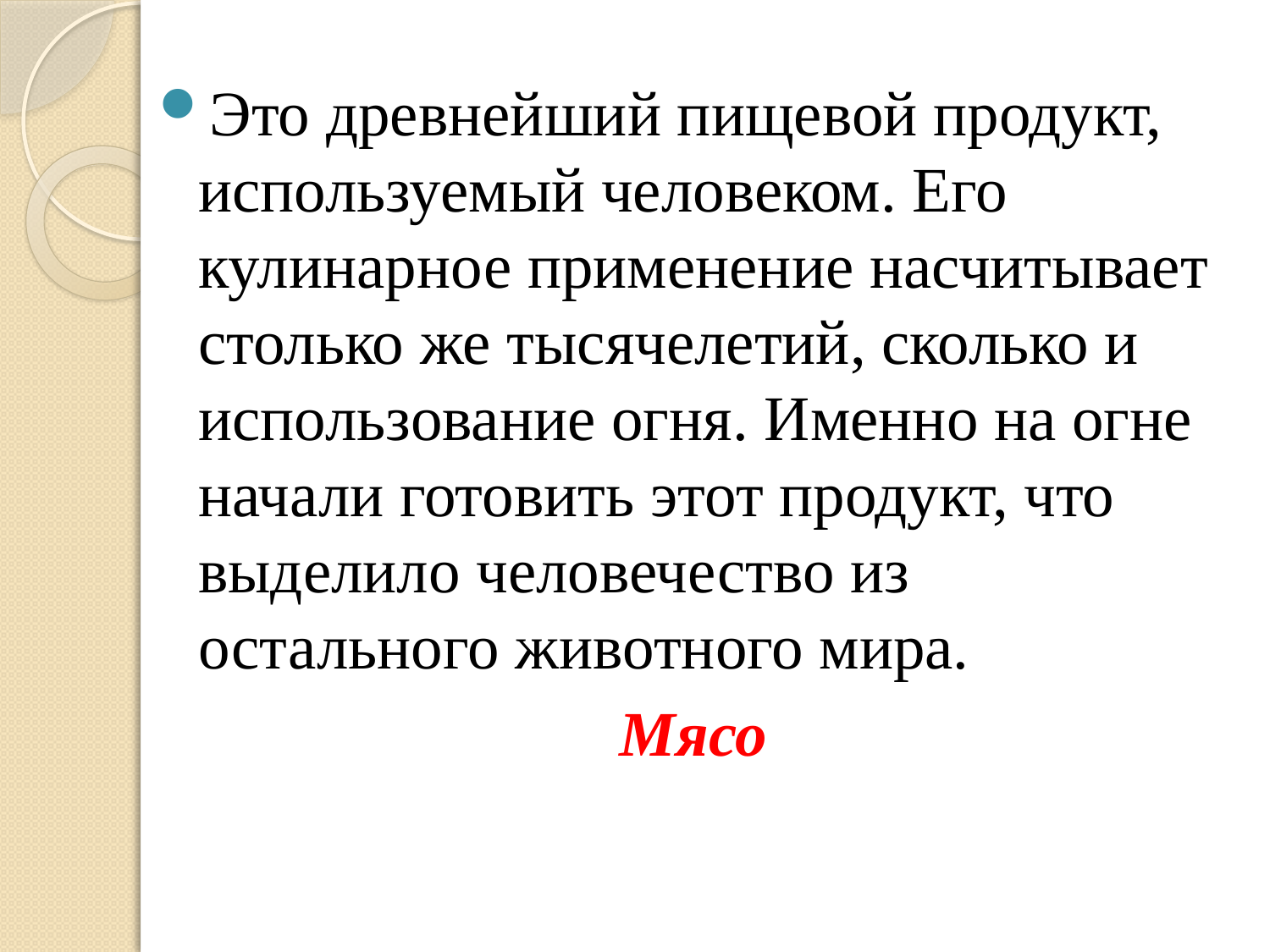

Это древнейший пищевой продукт, используемый человеком. Его кулинарное применение насчитывает столько же тысячелетий, сколько и использование огня. Именно на огне начали готовить этот продукт, что выделило человечество из остального животного мира.
Мясо